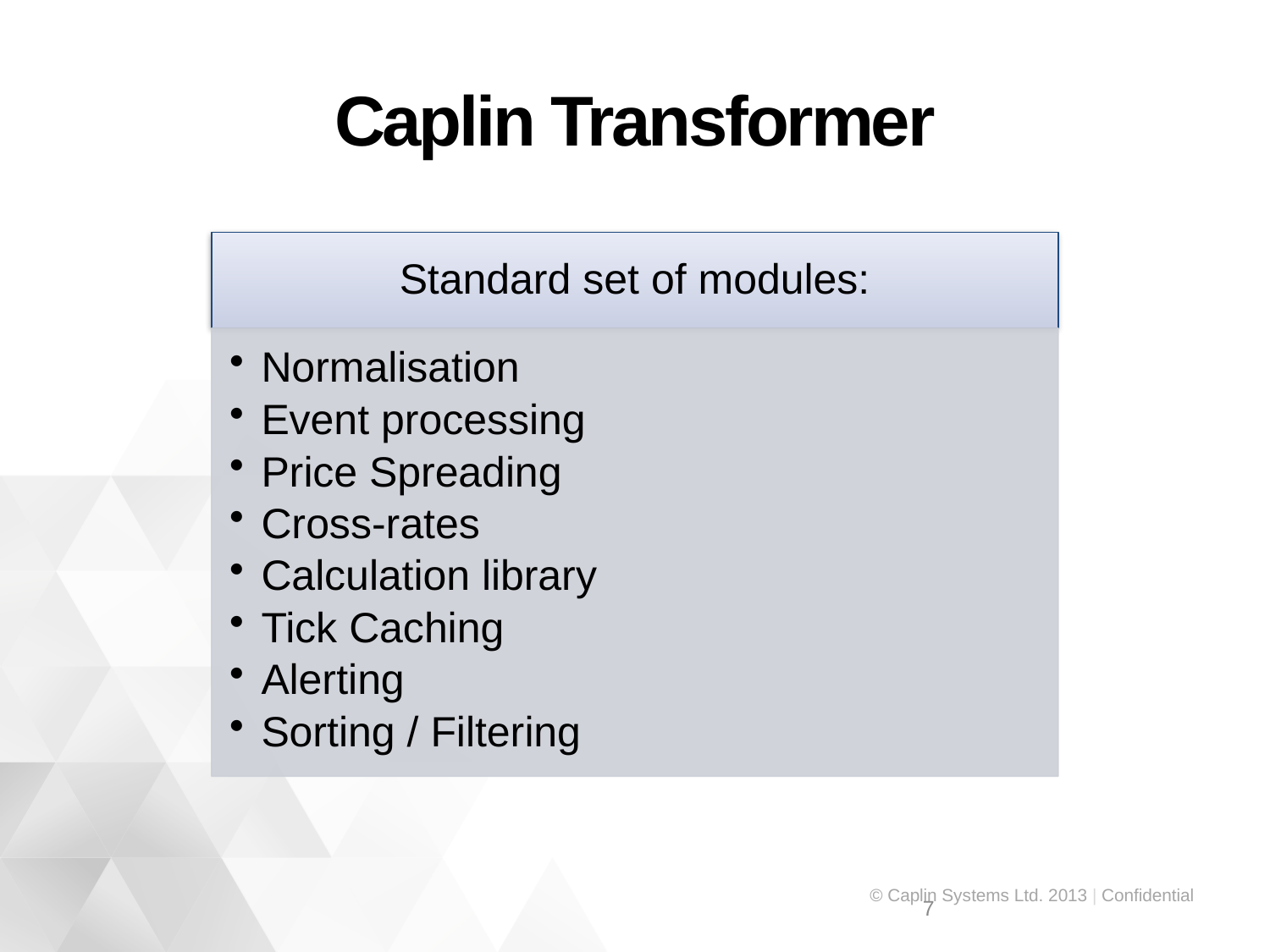

# Caplin Transformer
Standard set of modules:
Normalisation
Event processing
Price Spreading
Cross-rates
Calculation library
Tick Caching
Alerting
Sorting / Filtering
7